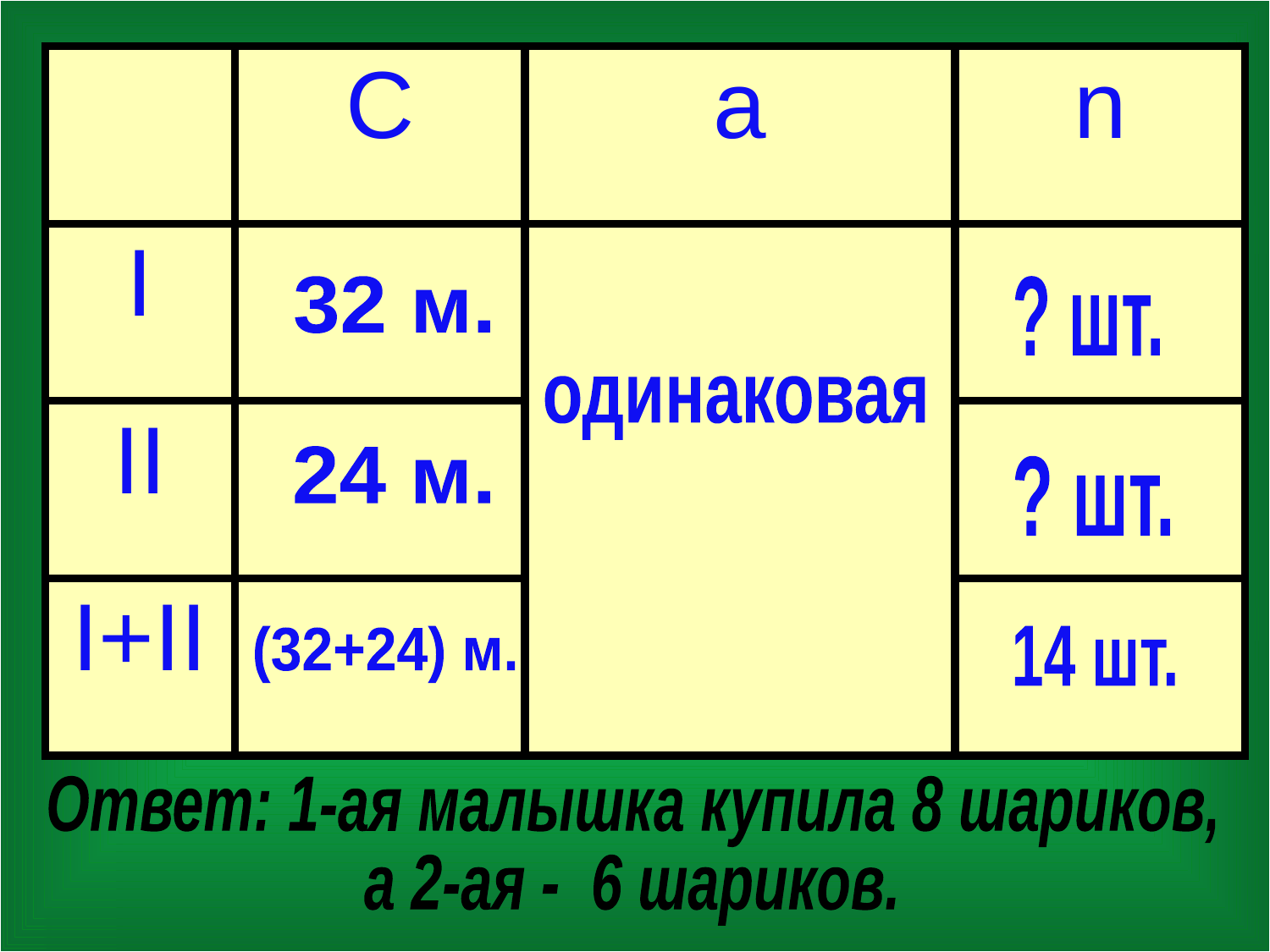

#
|  | С | а | n |
| --- | --- | --- | --- |
| I |  |  |  |
| II |  |  |  |
| I+II |  |  |  |

32 м.
? шт.
одинаковая
24 м.
? шт.
(32+24) м.
14 шт.
Ответ: 1-ая малышка купила 8 шариков,
а 2-ая -  6 шариков.